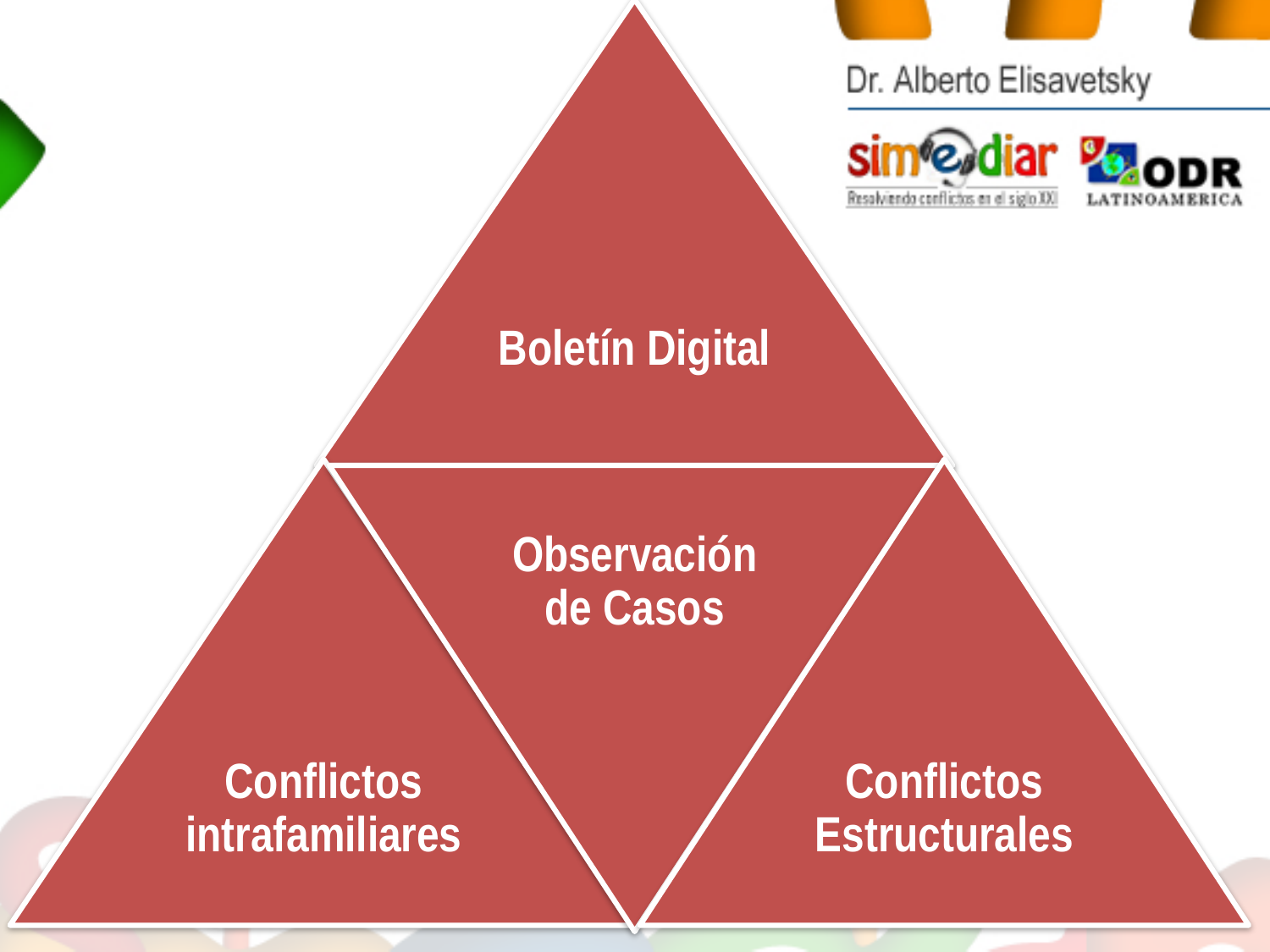

Boletín Digital
Conflictos intrafamiliares
Observación de Casos
Conflictos Estructurales